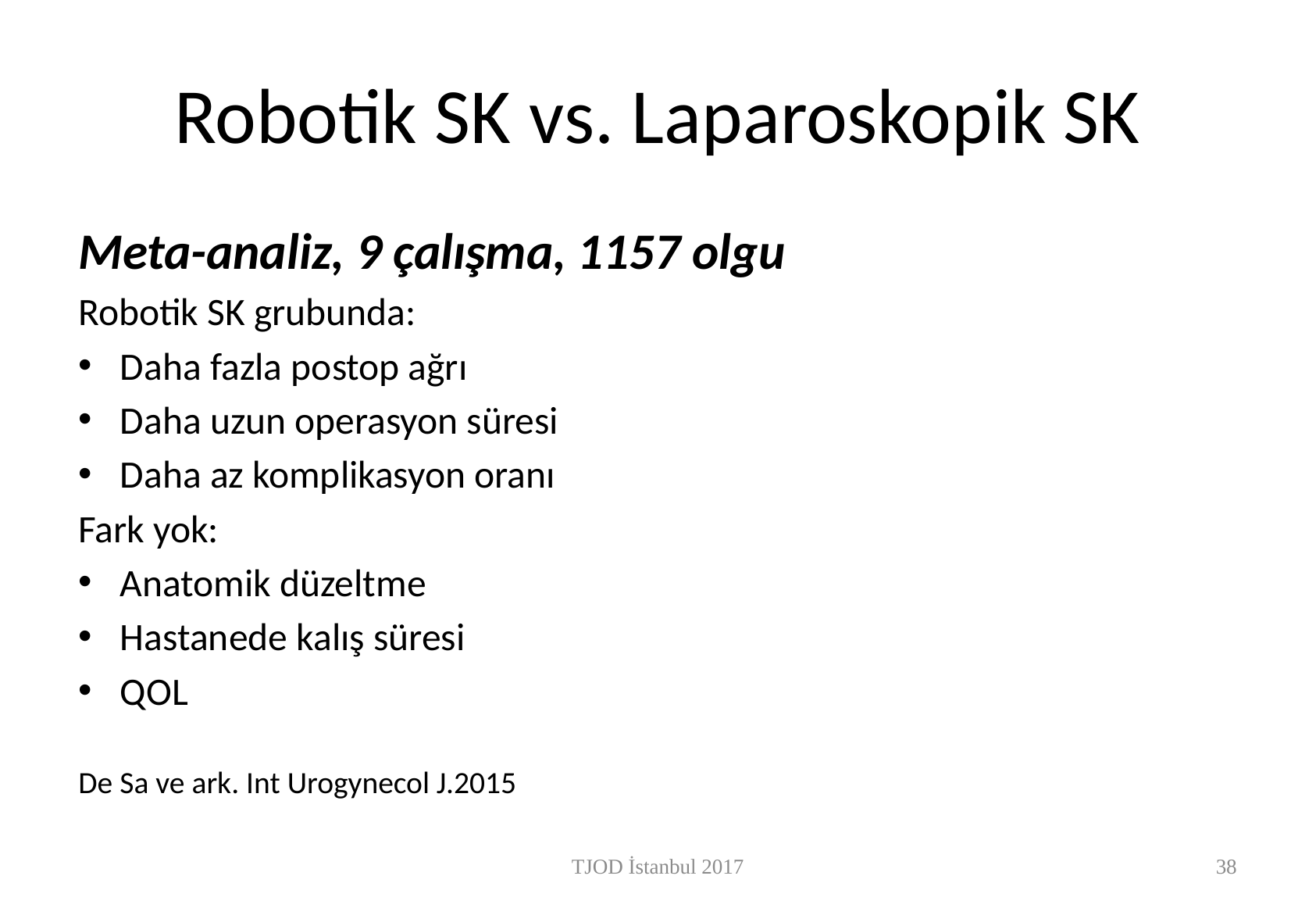

# Robotik SK vs. Laparoskopik SK
Meta-analiz, 9 çalışma, 1157 olgu
Robotik SK grubunda:
Daha fazla postop ağrı
Daha uzun operasyon süresi
Daha az komplikasyon oranı
Fark yok:
Anatomik düzeltme
Hastanede kalış süresi
QOL

De Sa ve ark. Int Urogynecol J.2015

TJOD İstanbul 2017
38